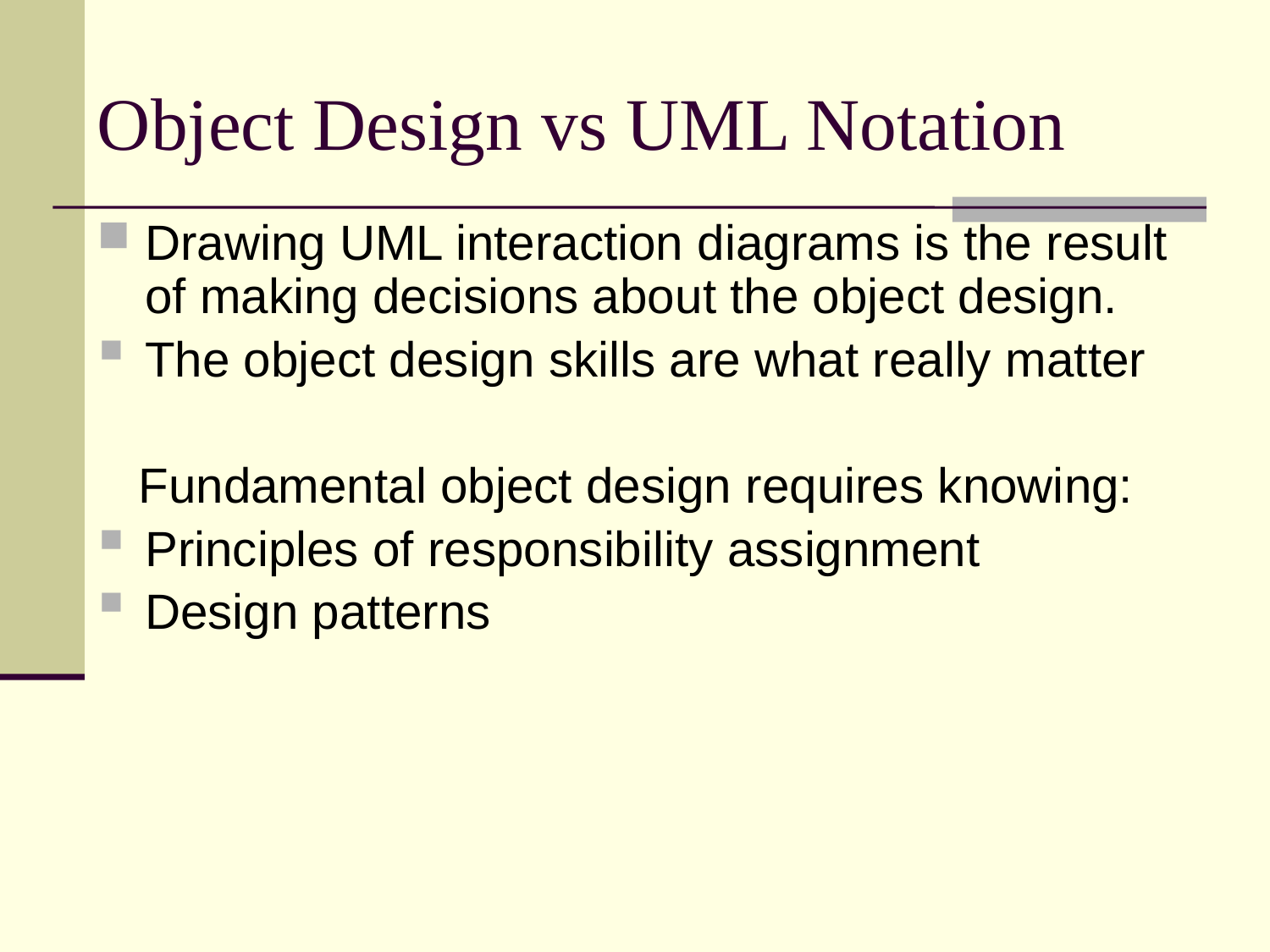

# Object Design vs UML Notation
Drawing UML interaction diagrams is the result of making decisions about the object design.
The object design skills are what really matter

   Fundamental object design requires knowing:
Principles of responsibility assignment
Design patterns